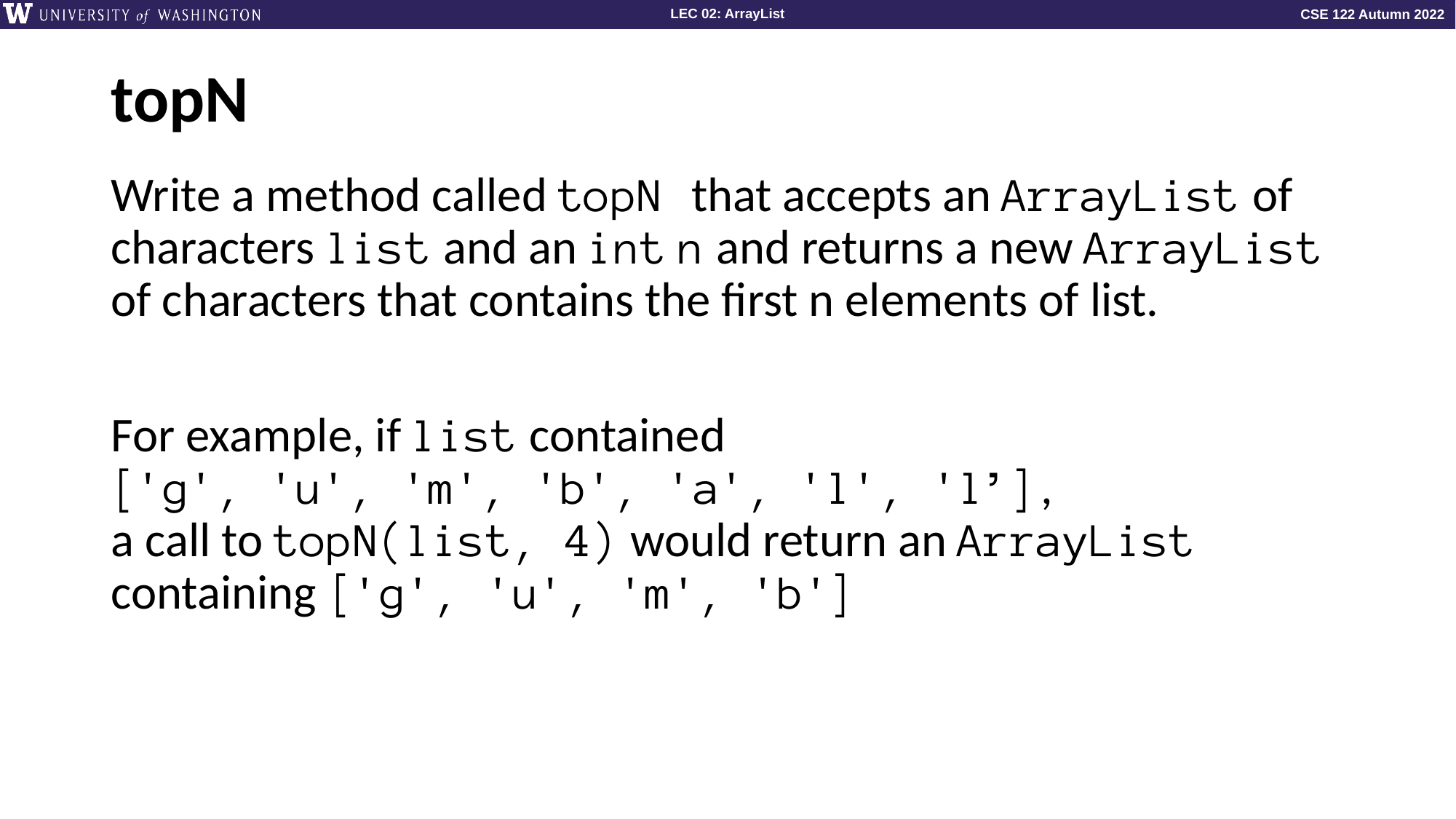

# topN
Write a method called topN that accepts an ArrayList of characters list and an int n and returns a new ArrayList of characters that contains the first n elements of list.

For example, if list contained
['g', 'u', 'm', 'b', 'a', 'l', 'l’],
a call to topN(list, 4) would return an ArrayList containing ['g', 'u', 'm', 'b']